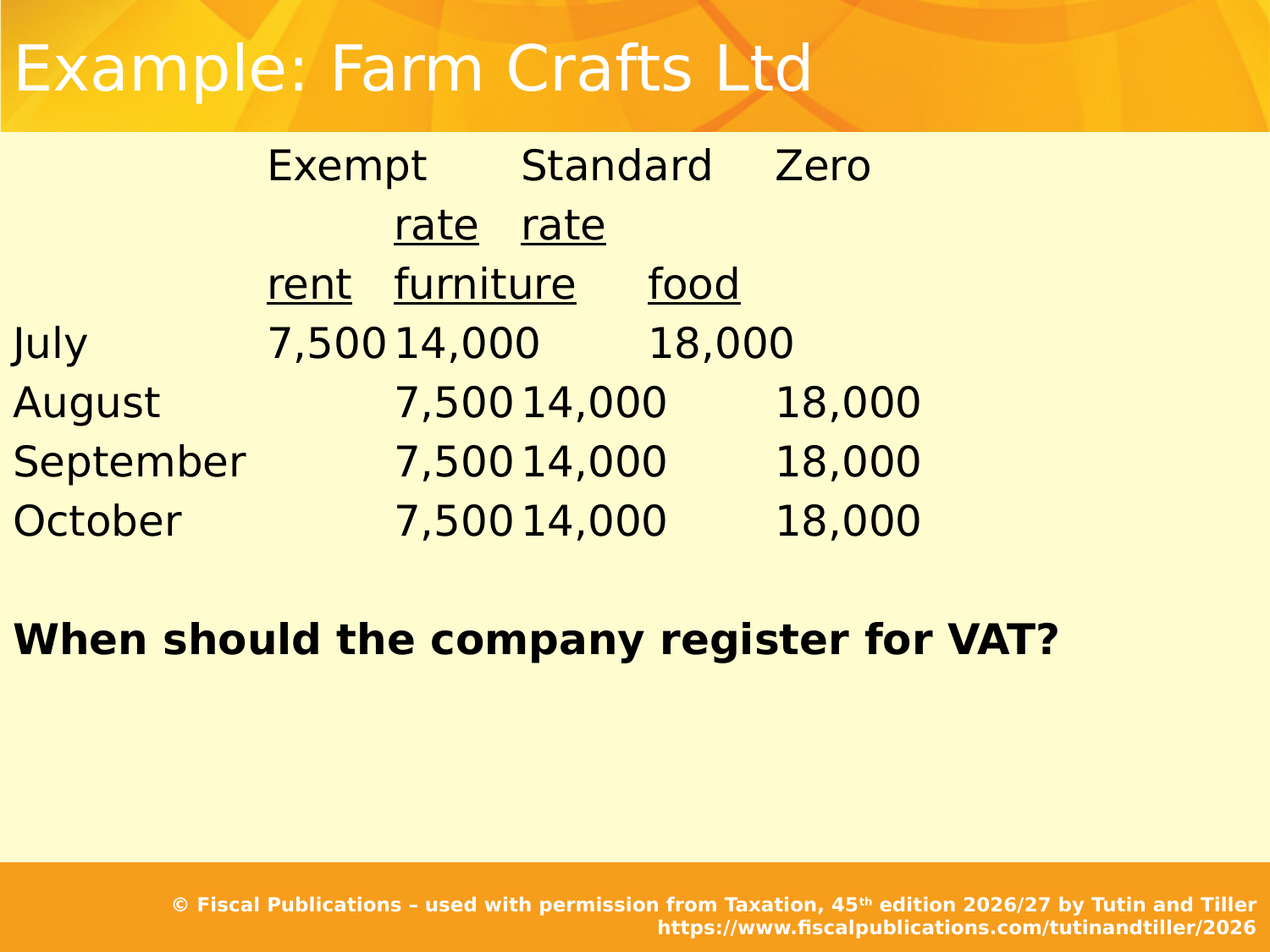

# Example: Farm Crafts Ltd
		Exempt	Standard	Zero
			rate	rate
		rent	furniture	food
July		7,500	14,000	18,000
August		7,500	14,000	18,000
September		7,500	14,000	18,000
October		7,500	14,000	18,000

When should the company register for VAT?